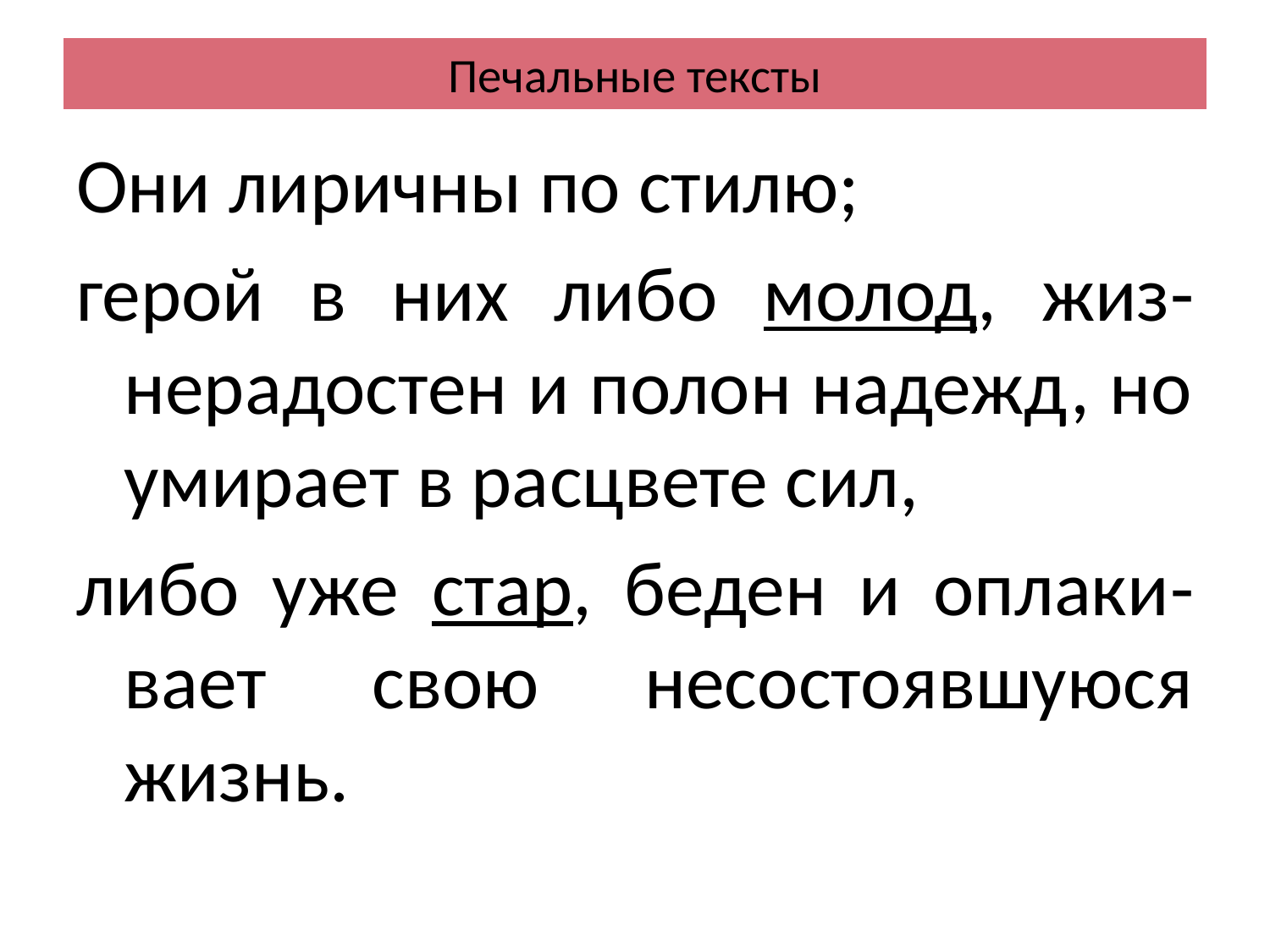

# Печальные тексты
Они лиричны по стилю;
герой в них либо молод, жиз-нерадостен и полон надежд, но умирает в расцвете сил,
либо уже стар, беден и оплаки-вает свою несостоявшуюся жизнь.